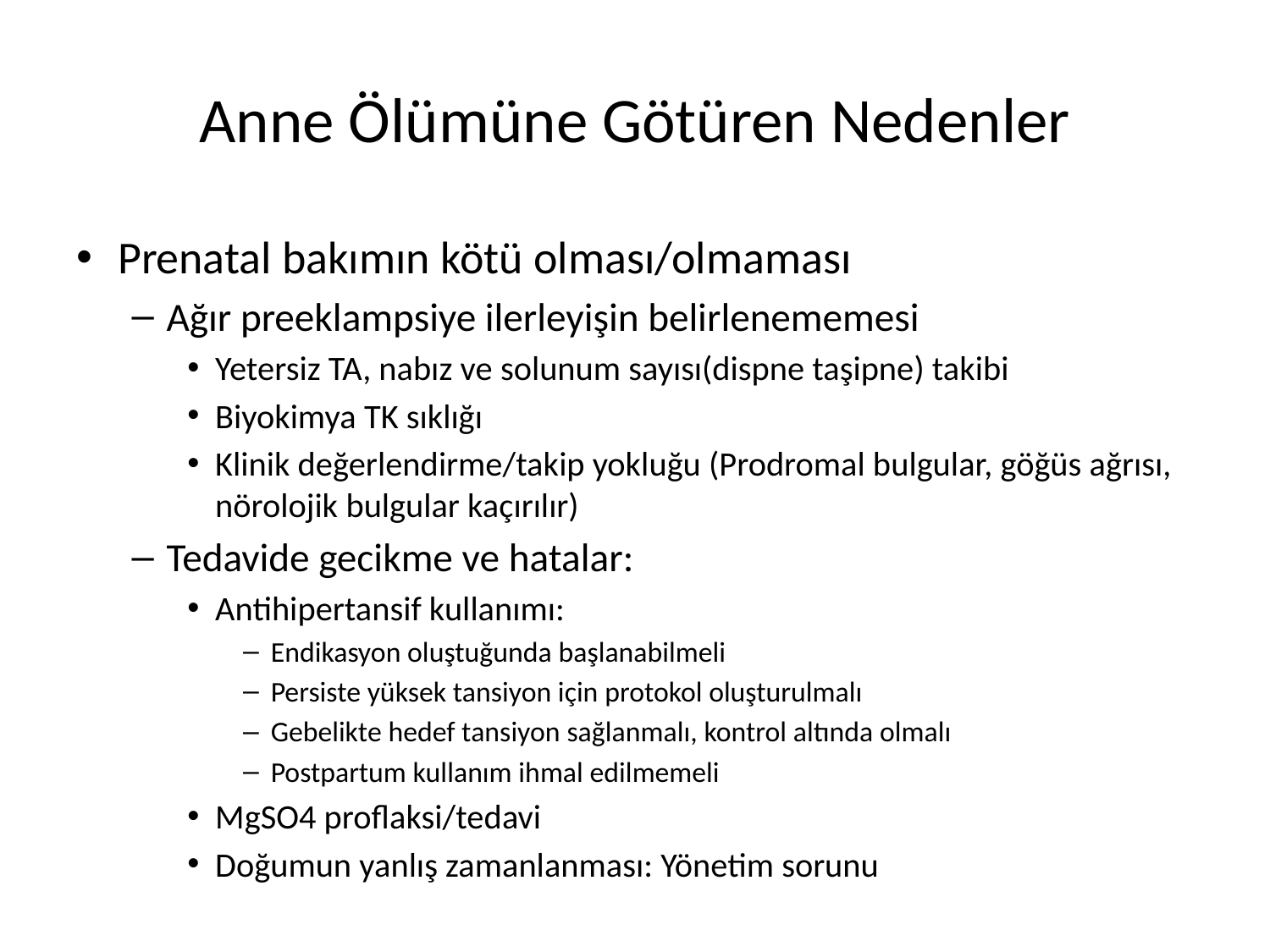

# Anne Ölümüne Götüren Nedenler
Prenatal bakımın kötü olması/olmaması
Ağır preeklampsiye ilerleyişin belirlenememesi
Yetersiz TA, nabız ve solunum sayısı(dispne taşipne) takibi
Biyokimya TK sıklığı
Klinik değerlendirme/takip yokluğu (Prodromal bulgular, göğüs ağrısı, nörolojik bulgular kaçırılır)
Tedavide gecikme ve hatalar:
Antihipertansif kullanımı:
Endikasyon oluştuğunda başlanabilmeli
Persiste yüksek tansiyon için protokol oluşturulmalı
Gebelikte hedef tansiyon sağlanmalı, kontrol altında olmalı
Postpartum kullanım ihmal edilmemeli
MgSO4 proflaksi/tedavi
Doğumun yanlış zamanlanması: Yönetim sorunu